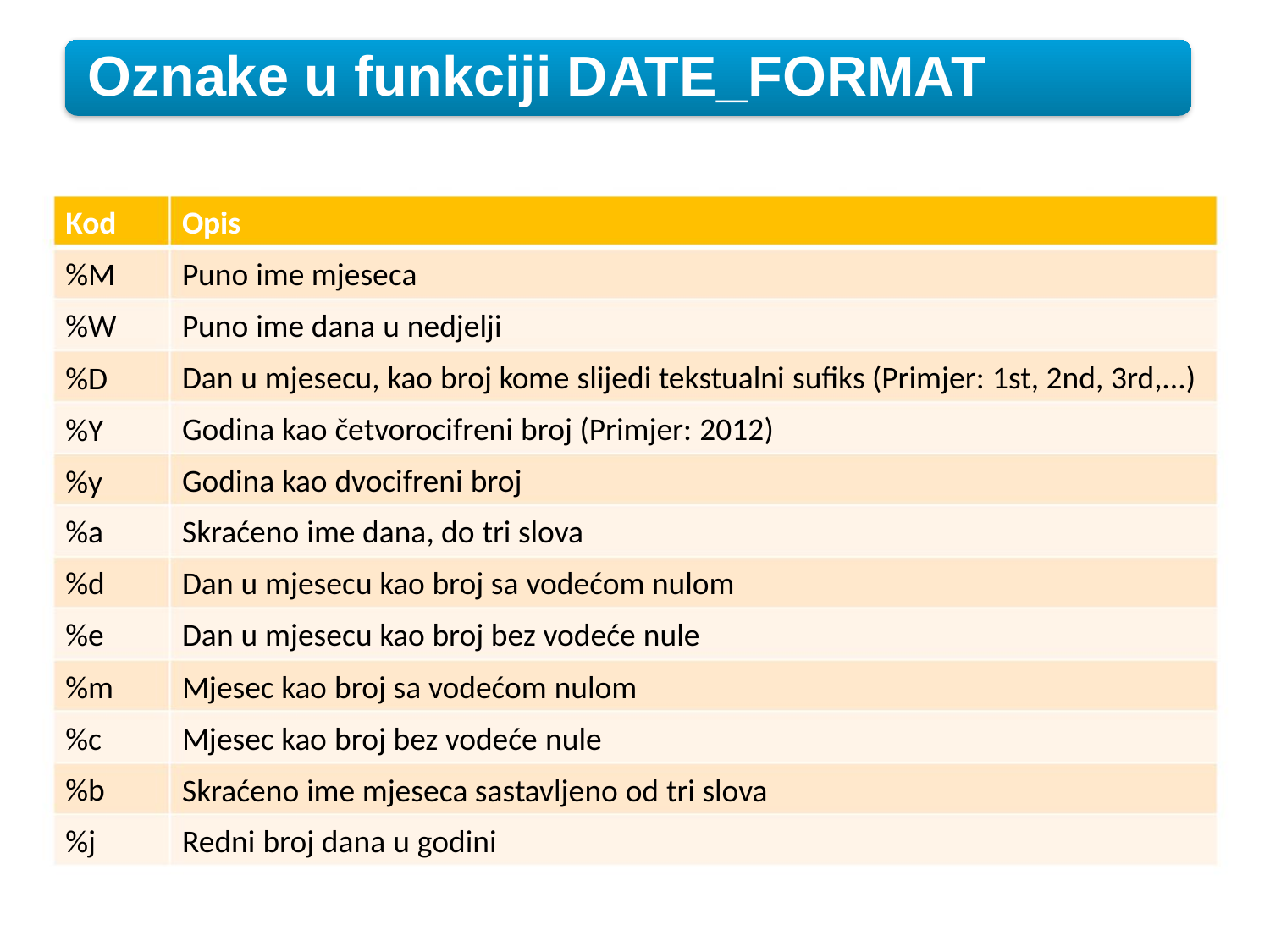

Oznake u funkciji DATE_FORMAT

Kod
%M
%W
%D
%Y
%y
Opis
Puno ime mjeseca
Puno ime dana u nedjelji
Dan u mjesecu, kao broj kome slijedi tekstualni sufiks (Primjer: 1st, 2nd, 3rd,...)
Godina kao četvorocifreni broj (Primjer: 2012)
Godina kao dvocifreni broj
%a
%d
%e
%m
%c
Skraćeno ime dana, do tri slova
Dan u mjesecu kao broj sa vodećom nulom
Dan u mjesecu kao broj bez vodeće nule
Mjesec kao broj sa vodećom nulom
Mjesec kao broj bez vodeće nule
Skraćeno ime mjeseca sastavljeno od tri slova
Redni broj dana u godini
%b
%j